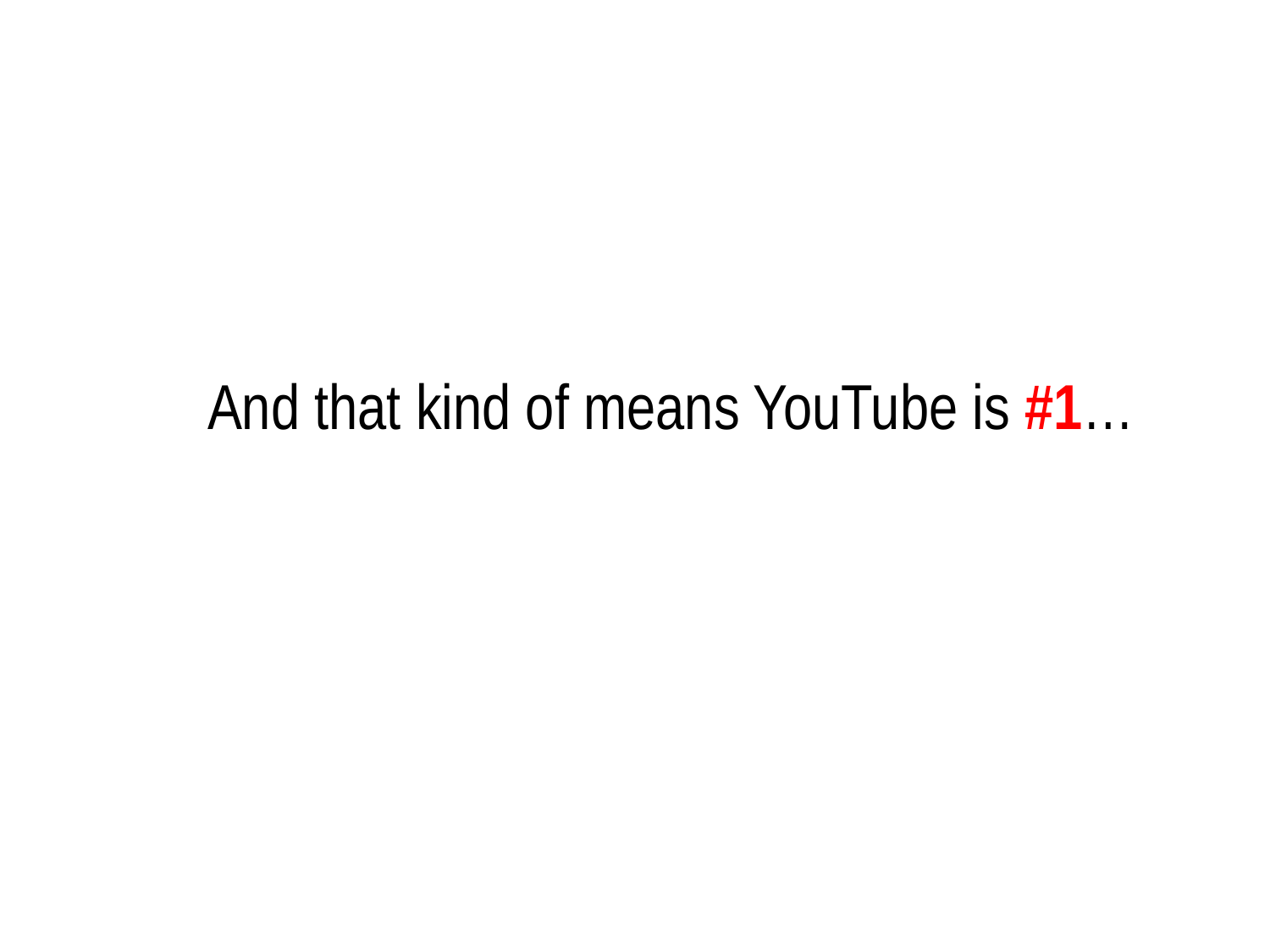

And that kind of means YouTube is #1…